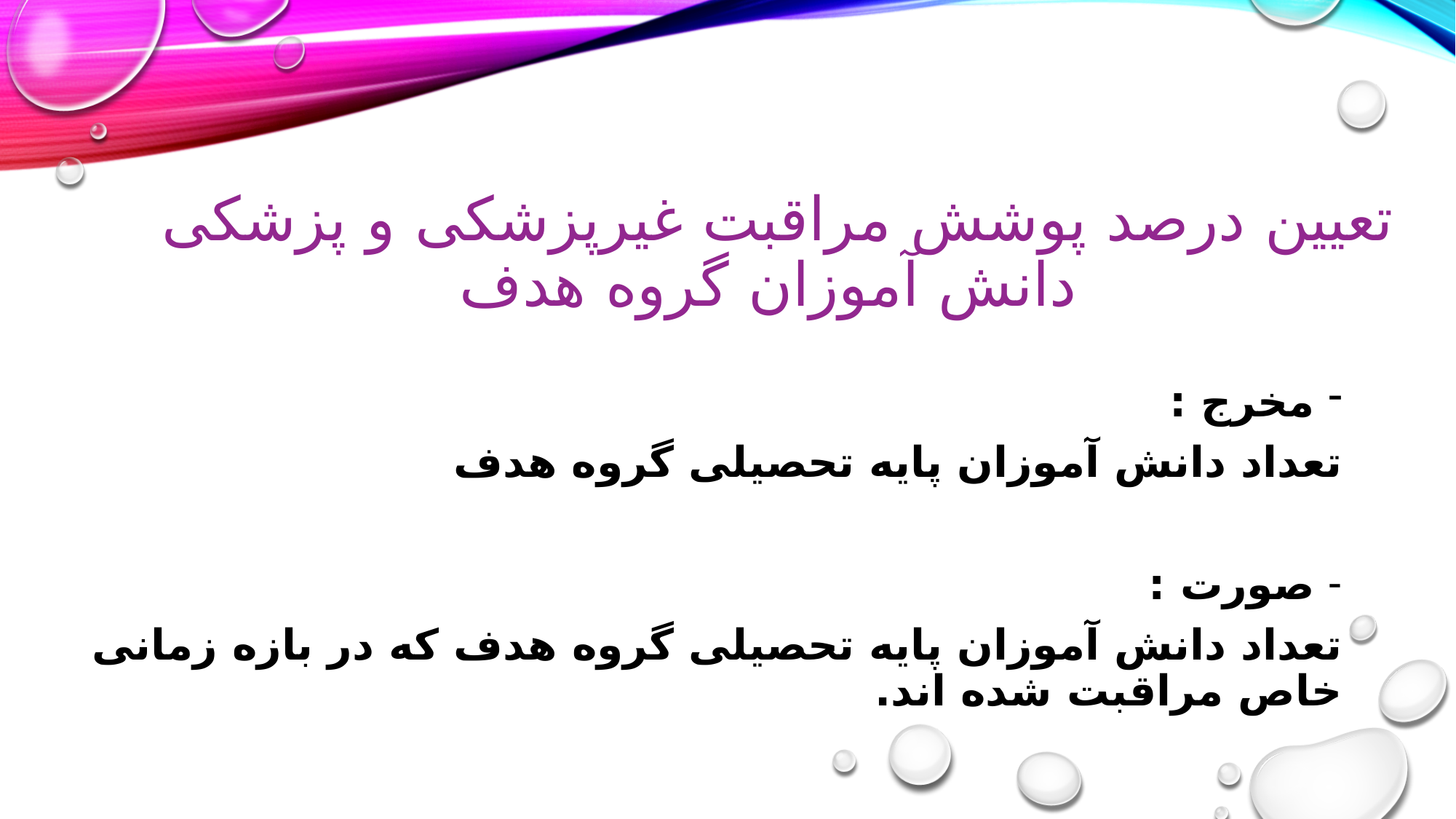

# تعیین درصد پوشش مراقبت غیرپزشکی و پزشکی دانش آموزان گروه هدف
مخرج :
تعداد دانش آموزان پایه تحصیلی گروه هدف

صورت :
تعداد دانش آموزان پایه تحصیلی گروه هدف که در بازه زمانی خاص مراقبت شده اند.